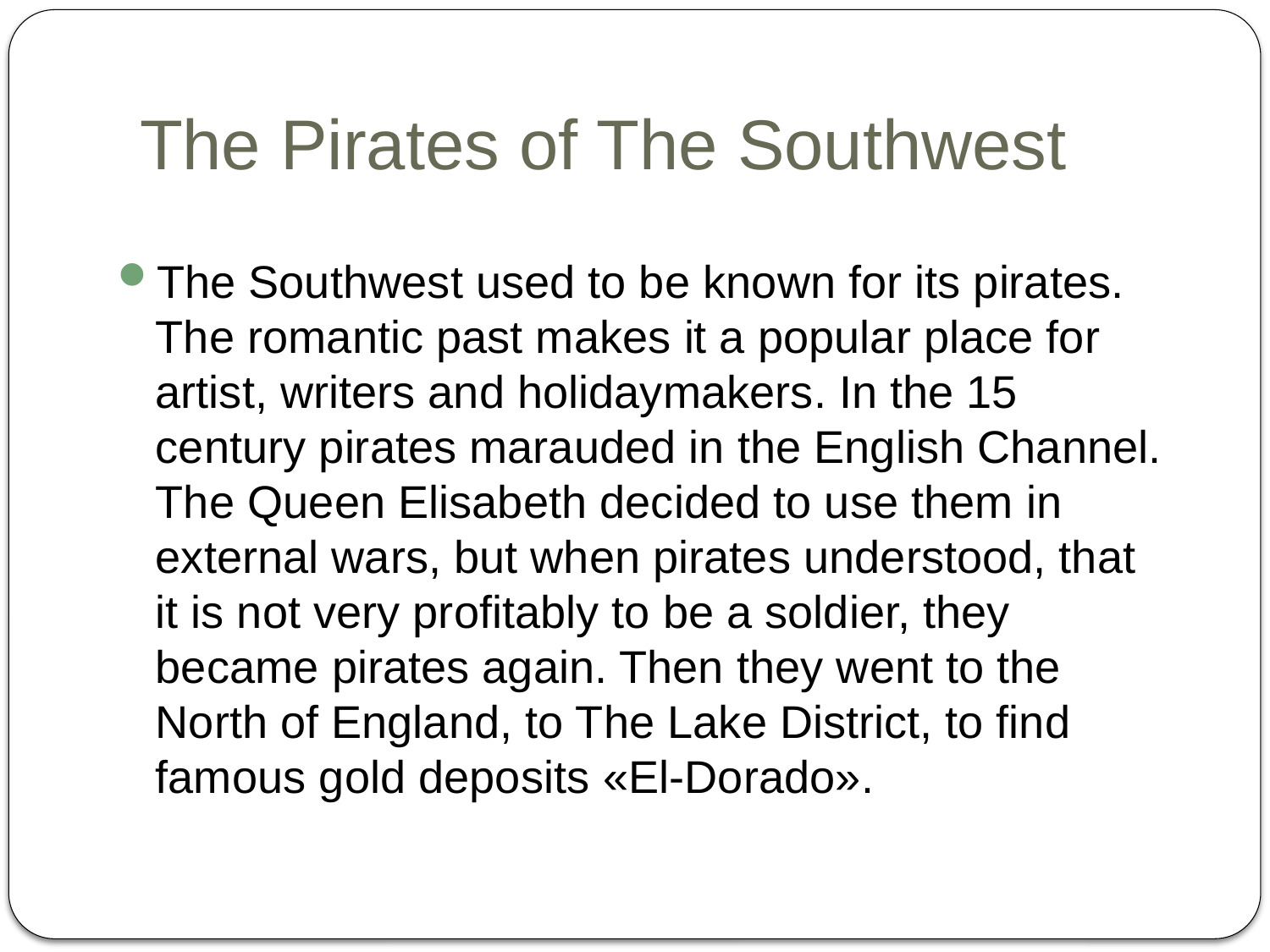

# The Pirates of The Southwest
The Southwest used to be known for its pirates. The romantic past makes it a popular place for artist, writers and holidaymakers. In the 15 century pirates marauded in the English Channel. The Queen Elisabeth decided to use them in external wars, but when pirates understood, that it is not very profitably to be a soldier, they became pirates again. Then they went to the North of England, to The Lake District, to find famous gold deposits «El-Dorado».